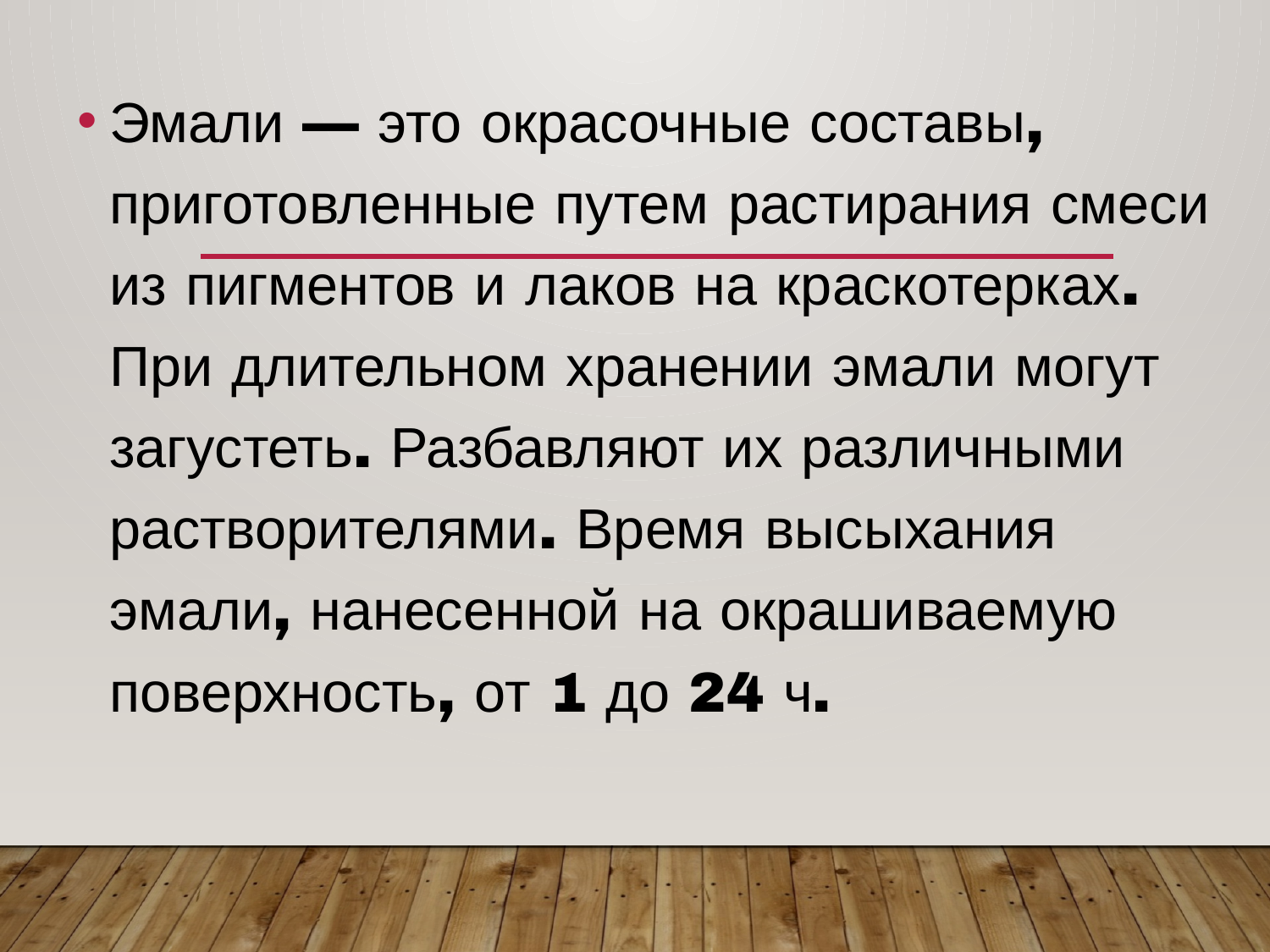

Эмали — это окрасочные составы, приготовленные путем растирания смеси из пигментов и лаков на краскотерках. При длительном хранении эмали могут загустеть. Разбавляют их различными растворителями. Время высыхания эмали, нанесенной на окрашиваемую поверхность, от 1 до 24 ч.